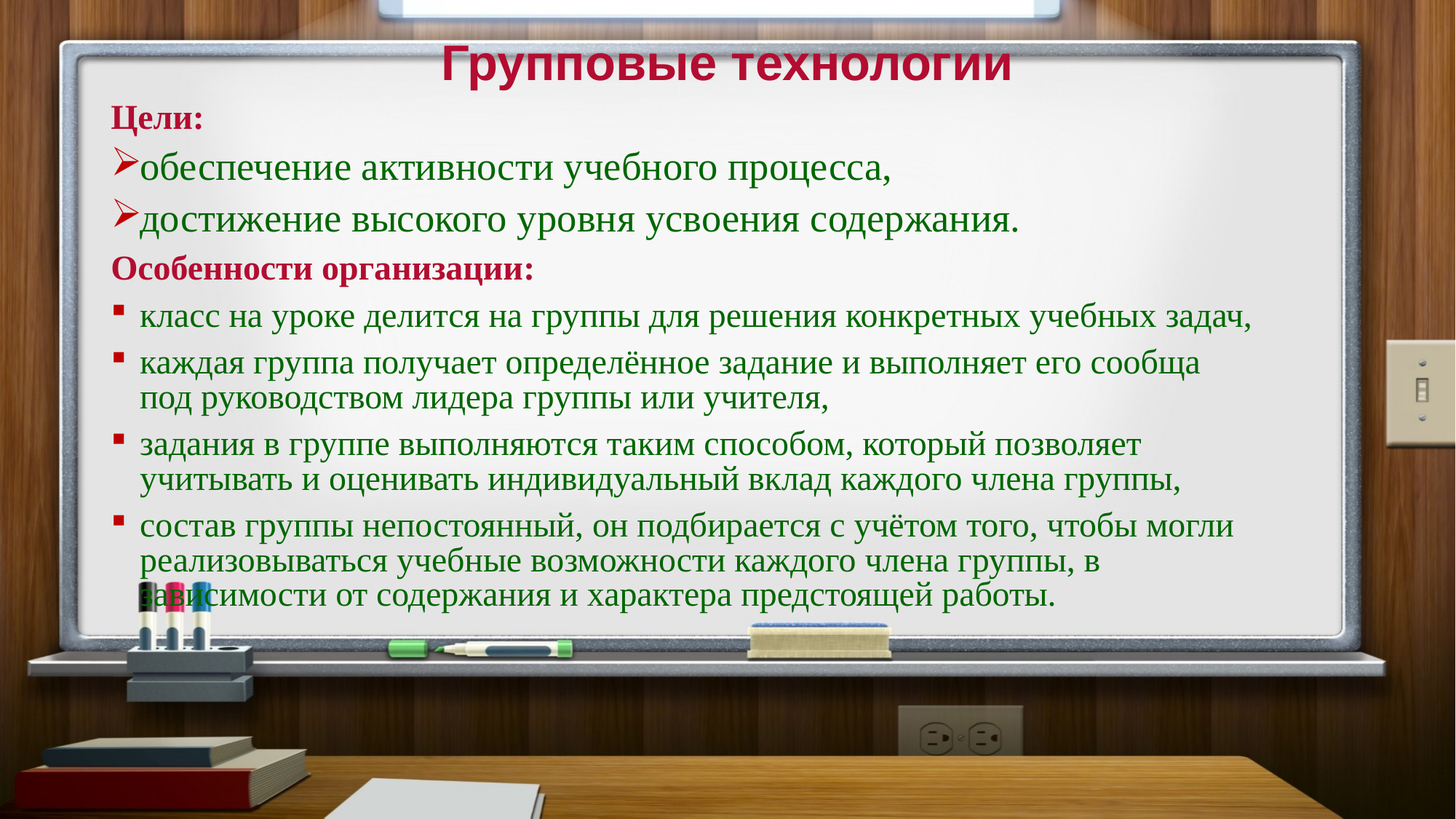

# Групповые технологии
Цели:
обеспечение активности учебного процесса,
достижение высокого уровня усвоения содержания.
Особенности организации:
класс на уроке делится на группы для решения конкретных учебных задач,
каждая группа получает определённое задание и выполняет его сообща под руководством лидера группы или учителя,
задания в группе выполняются таким способом, который позволяет учитывать и оценивать индивидуальный вклад каждого члена группы,
состав группы непостоянный, он подбирается с учётом того, чтобы могли реализовываться учебные возможности каждого члена группы, в зависимости от содержания и характера предстоящей работы.